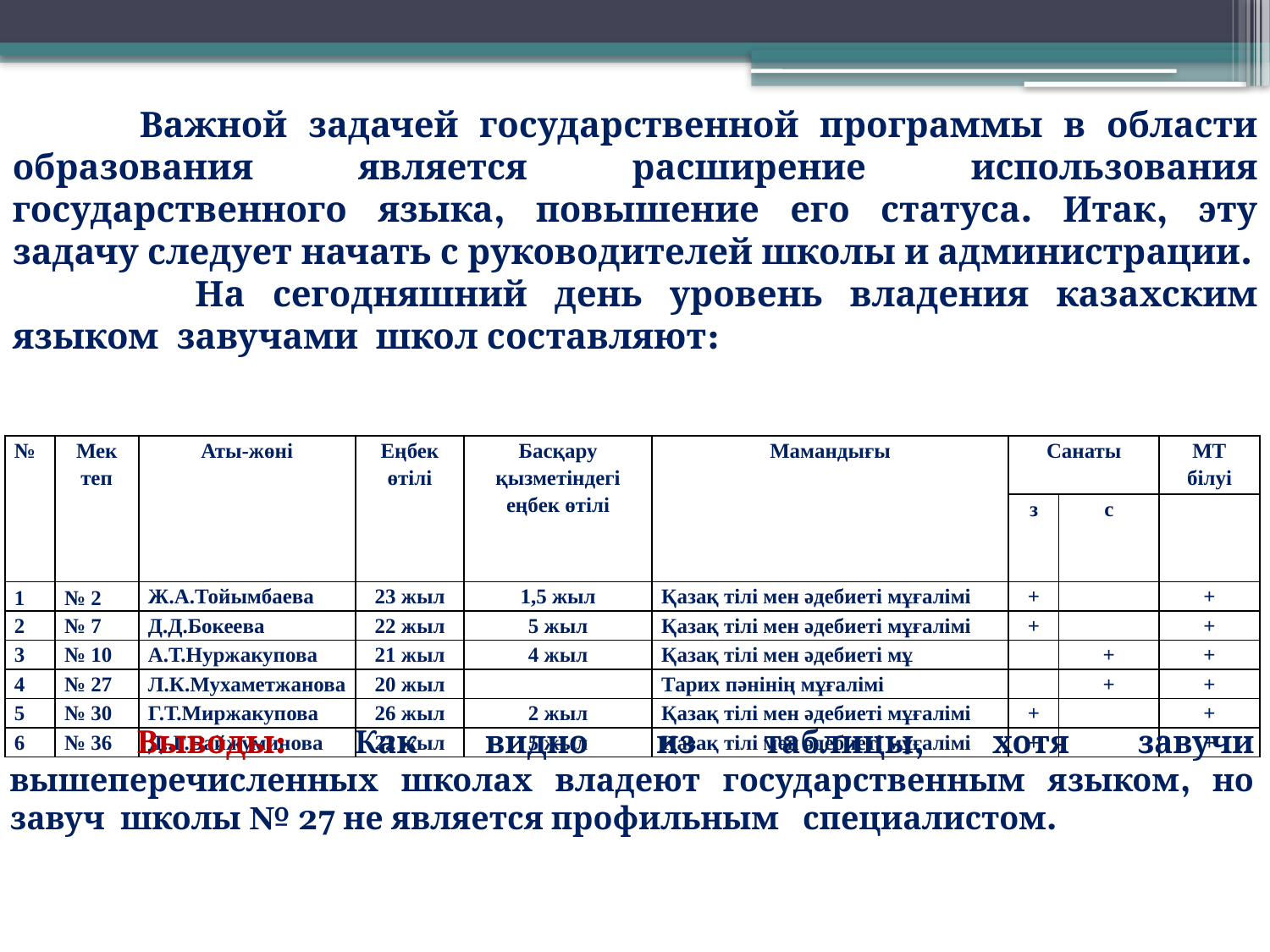

Важной задачей государственной программы в области образования является расширение использования государственного языка, повышение его статуса. Итак, эту задачу следует начать с руководителей школы и администрации.
   	На сегодняшний день уровень владения казахским языком  завучами  школ составляют:
| № | Мек теп | Аты-жөні | Еңбек өтілі | Басқару қызметіндегі еңбек өтілі | Мамандығы | Санаты |  | МТ білуі |
| --- | --- | --- | --- | --- | --- | --- | --- | --- |
|  |  |  |  |  |  | з | с |  |
| 1 | № 2 | Ж.А.Тойымбаева | 23 жыл | 1,5 жыл | Қазақ тілі мен әдебиеті мұғалімі | + |  | + |
| 2 | № 7 | Д.Д.Бокеева | 22 жыл | 5 жыл | Қазақ тілі мен әдебиеті мұғалімі | + |  | + |
| 3 | № 10 | А.Т.Нуржакупова | 21 жыл | 4 жыл | Қазақ тілі мен әдебиеті мұ |  | + | + |
| 4 | № 27 | Л.К.Мухаметжанова | 20 жыл |  | Тарих пәнінің мұғалімі |  | + | + |
| 5 | № 30 | Г.Т.Миржакупова | 26 жыл | 2 жыл | Қазақ тілі мен әдебиеті мұғалімі | + |  | + |
| 6 | № 36 | Д..Г.Байжуминова | 22 жыл | 5 жыл | Қазақ тілі мен әдебиеті мұғалімі | + |  | + |
	Выводы: Как видно из таблицы, хотя завучи вышеперечисленных школах владеют государственным языком, но завуч  школы № 27 не является профильным   специалистом.